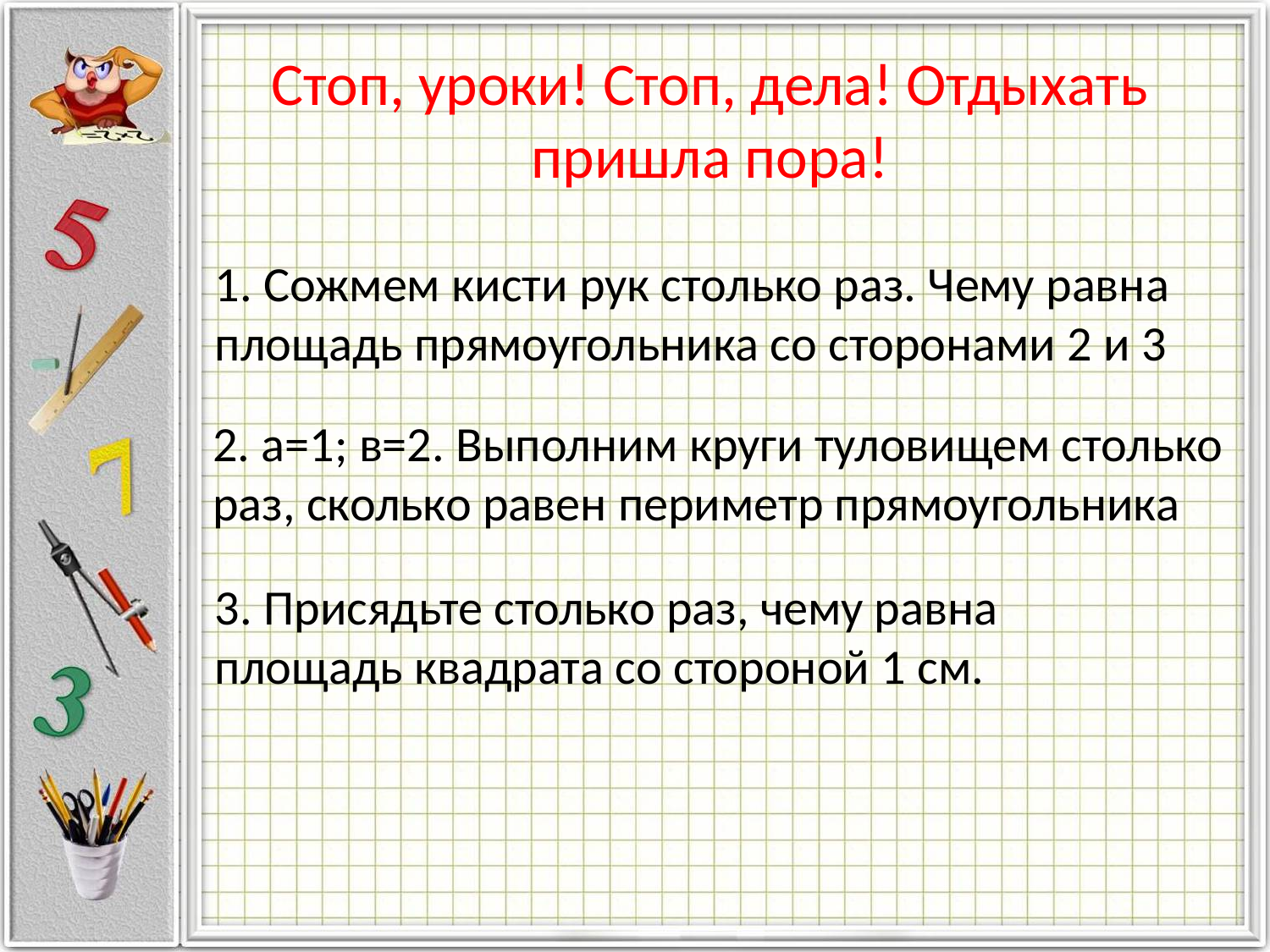

# Стоп, уроки! Стоп, дела! Отдыхать пришла пора!
1. Сожмем кисти рук столько раз. Чему равна площадь прямоугольника со сторонами 2 и 3
2. а=1; в=2. Выполним круги туловищем столько раз, сколько равен периметр прямоугольника
3. Присядьте столько раз, чему равна площадь квадрата со стороной 1 см.